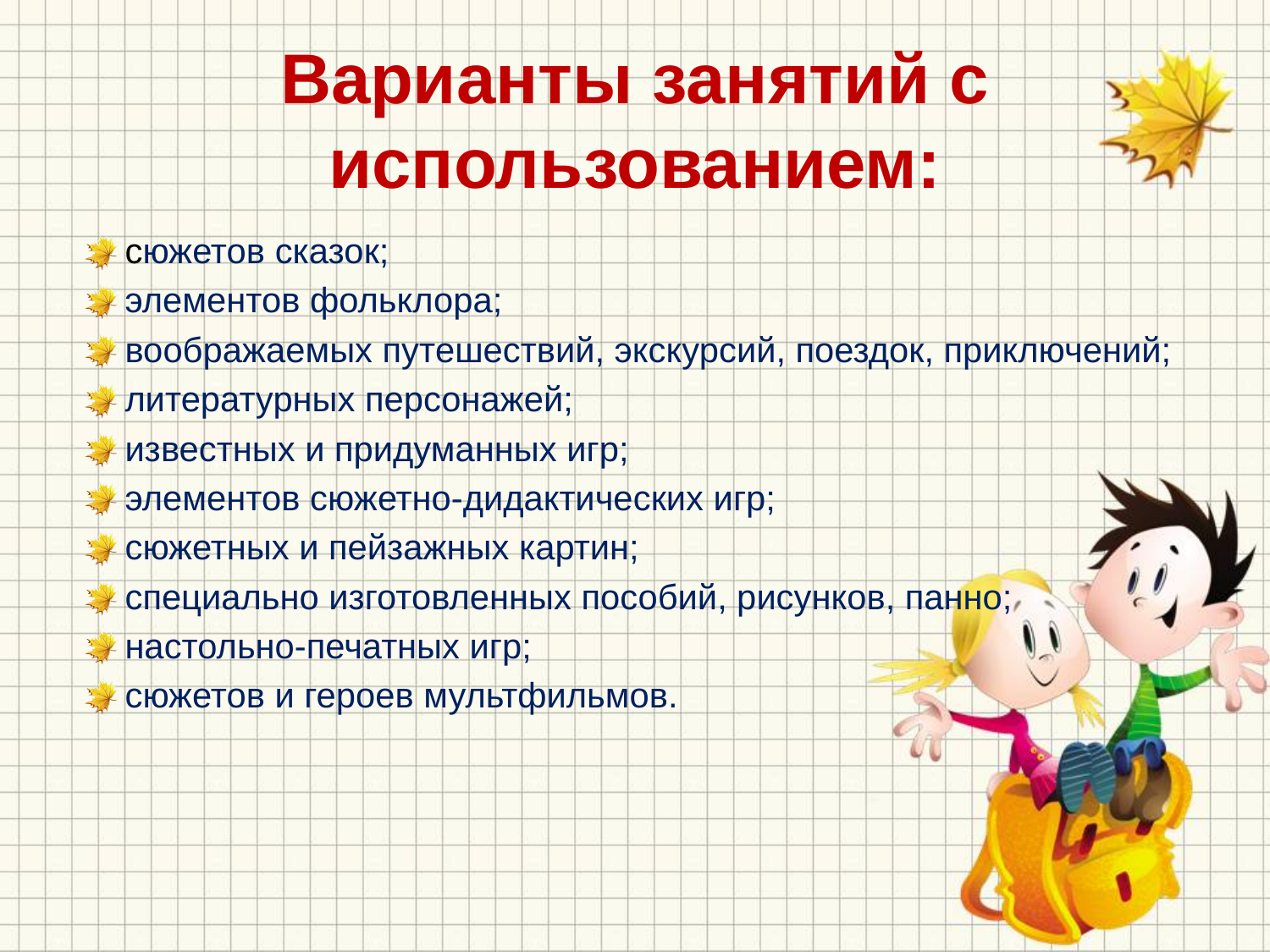

# Варианты занятий с использованием:
сюжетов сказок;
элементов фольклора;
воображаемых путешествий, экскурсий, поездок, приключений;
литературных персонажей;
известных и придуманных игр;
элементов сюжетно-дидактических игр;
сюжетных и пейзажных картин;
специально изготовленных пособий, рисунков, панно;
настольно-печатных игр;
сюжетов и героев мультфильмов.